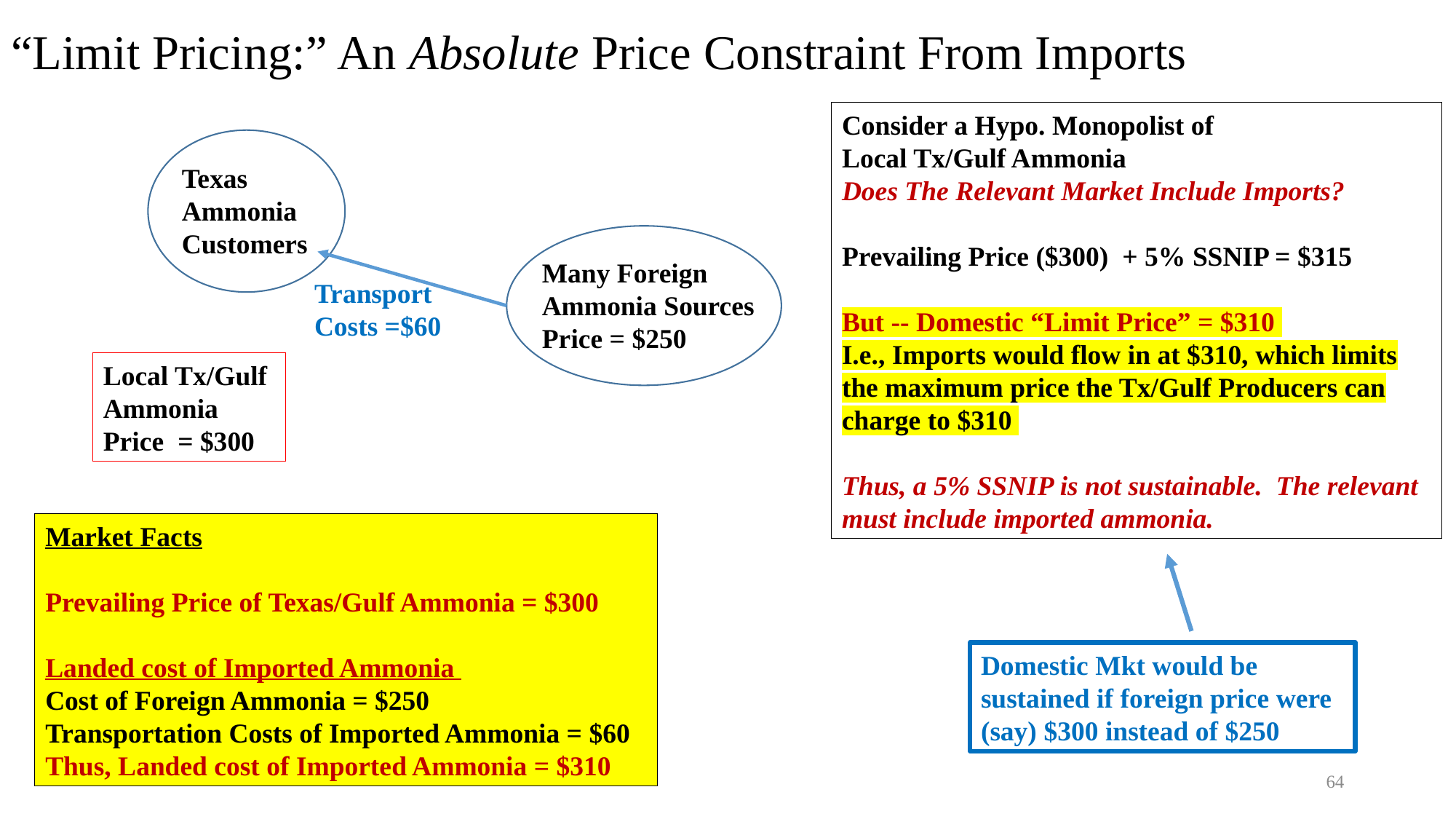

# “Limit Pricing:” An Absolute Price Constraint From Imports
Consider a Hypo. Monopolist of
Local Tx/Gulf Ammonia
Does The Relevant Market Include Imports?

Prevailing Price ($300)  + 5% SSNIP = $315

But -- Domestic “Limit Price” = $310
I.e., Imports would flow in at $310, which limits the maximum price the Tx/Gulf Producers can charge to $310

Thus, a 5% SSNIP is not sustainable.  The relevant must include imported ammonia.

Texas
Ammonia Customers

Many Foreign
Ammonia Sources
Price = $250
Transport
Costs =$60
Local Tx/Gulf
Ammonia
Price  = $300
Market Facts

Prevailing Price of Texas/Gulf Ammonia = $300
Landed cost of Imported Ammonia
Cost of Foreign Ammonia = $250
Transportation Costs of Imported Ammonia = $60
Thus, Landed cost of Imported Ammonia = $310
Domestic Mkt would be sustained if foreign price were (say) $300 instead of $250
64